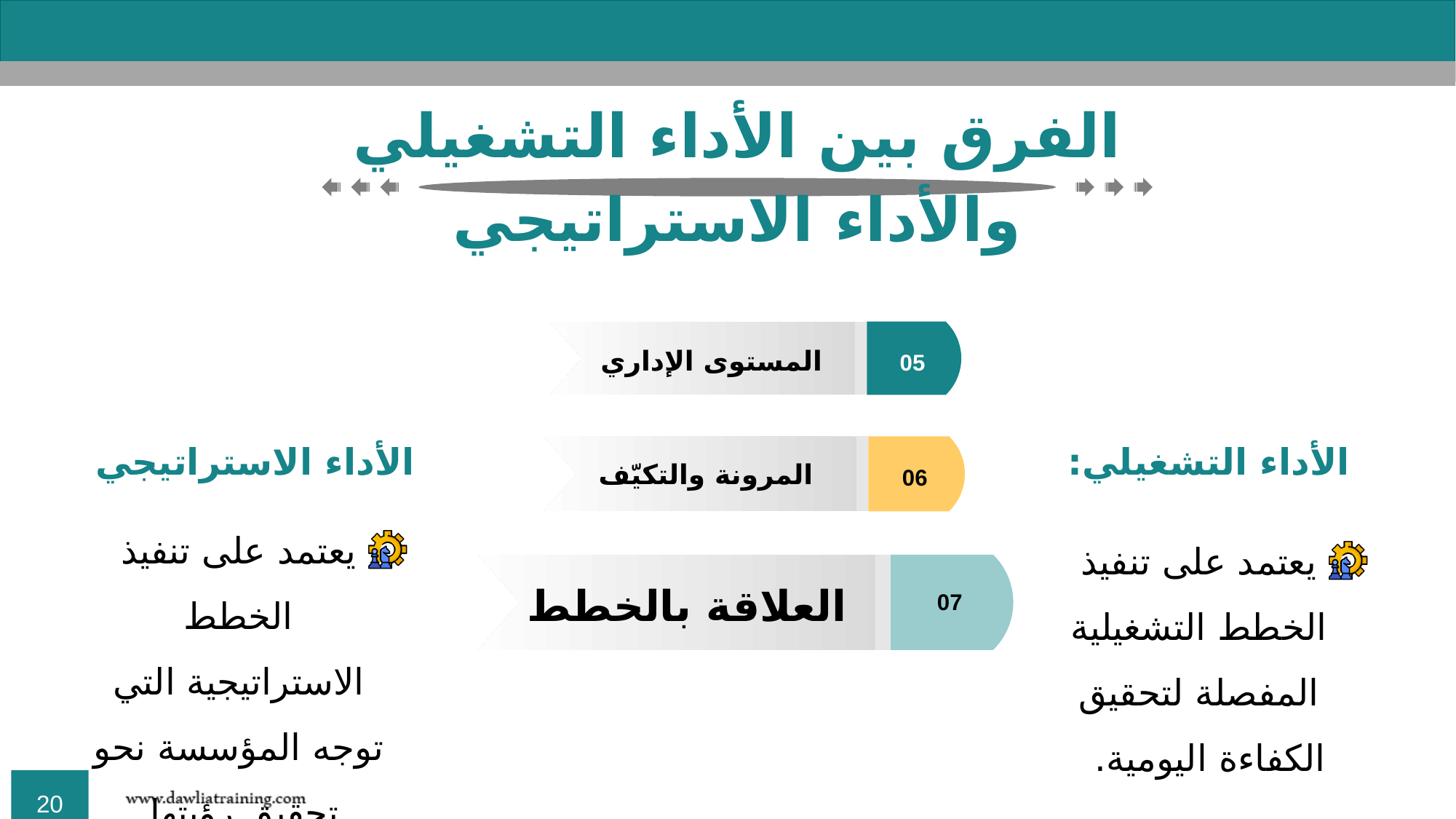

الفرق بين الأداء التشغيلي والأداء الاستراتيجي

05
المستوى الإداري
الأداء الاستراتيجي
الأداء التشغيلي:

06
المرونة والتكيّف
يعتمد على تنفيذ الخطط الاستراتيجية التي توجه المؤسسة نحو تحقيق رؤيتها.
يعتمد على تنفيذ الخطط التشغيلية المفصلة لتحقيق الكفاءة اليومية.

07
العلاقة بالخطط